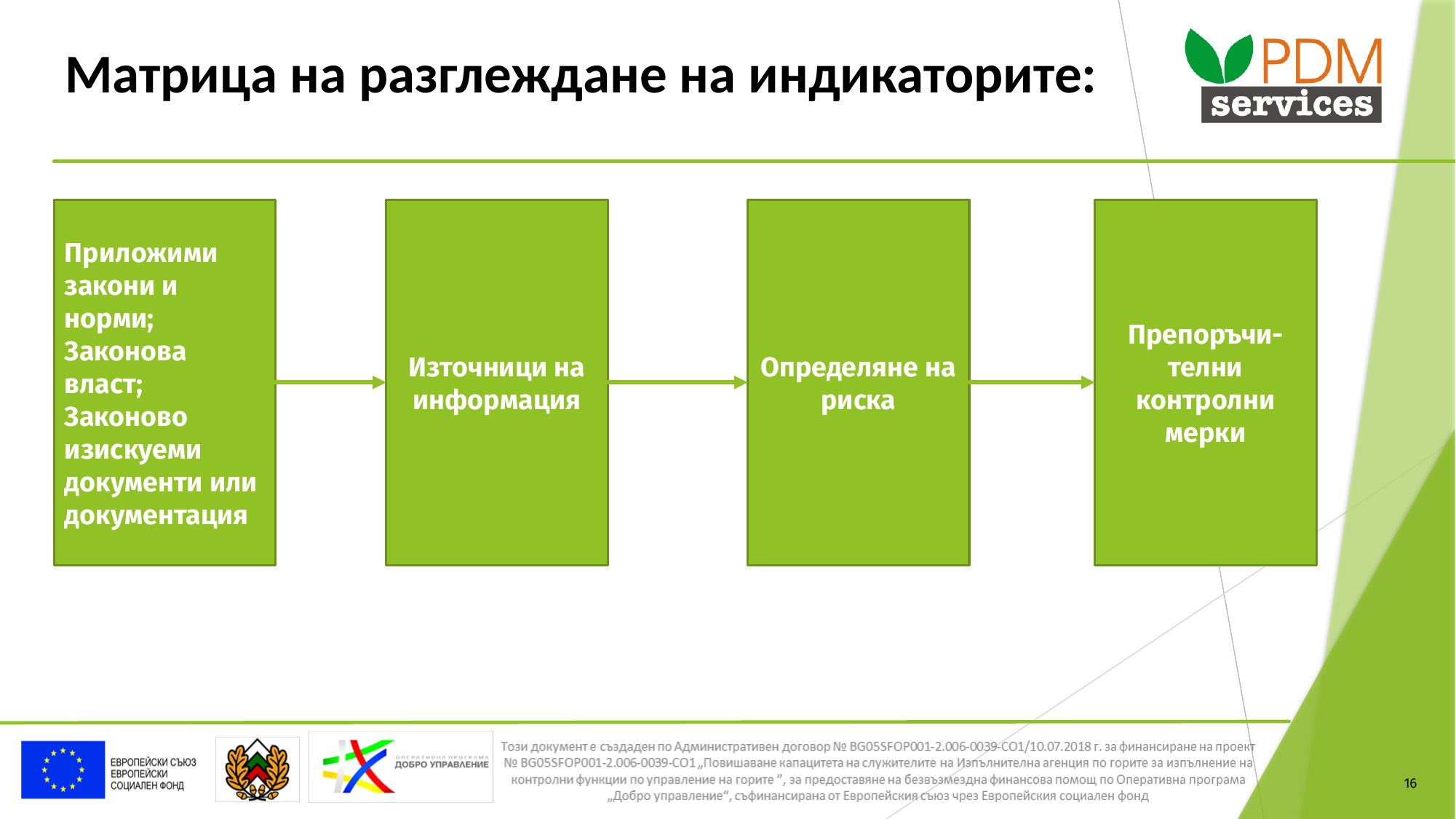

# Матрица на разглеждане на индикаторите:
Източници на информация
Определяне на риска
Препоръчи-телни контролни мерки
Приложими закони и норми;
Законова власт;
Законово изискуеми документи или документация
16